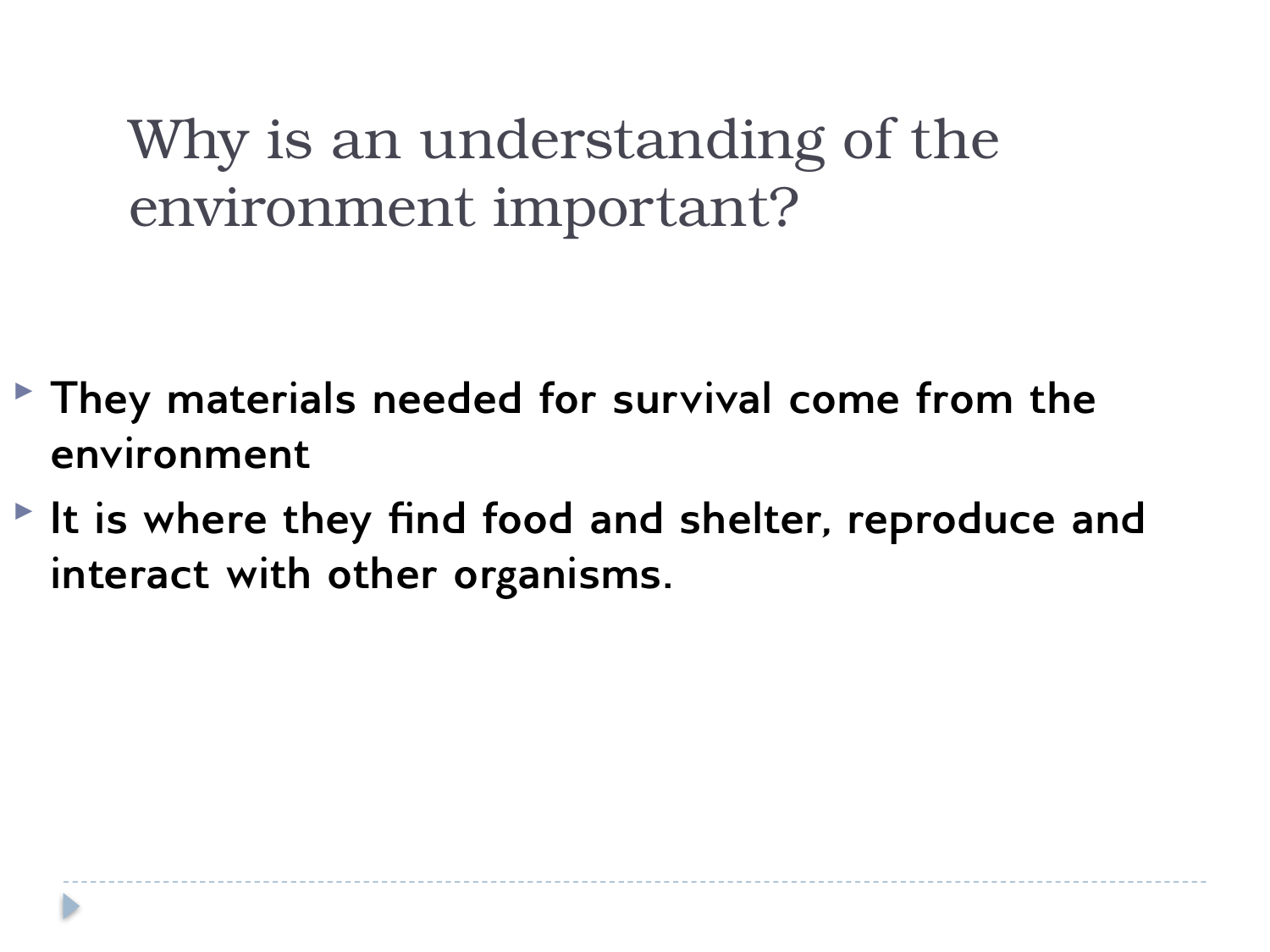

Why is an understanding of the environment important?
They materials needed for survival come from the environment
It is where they find food and shelter, reproduce and interact with other organisms.